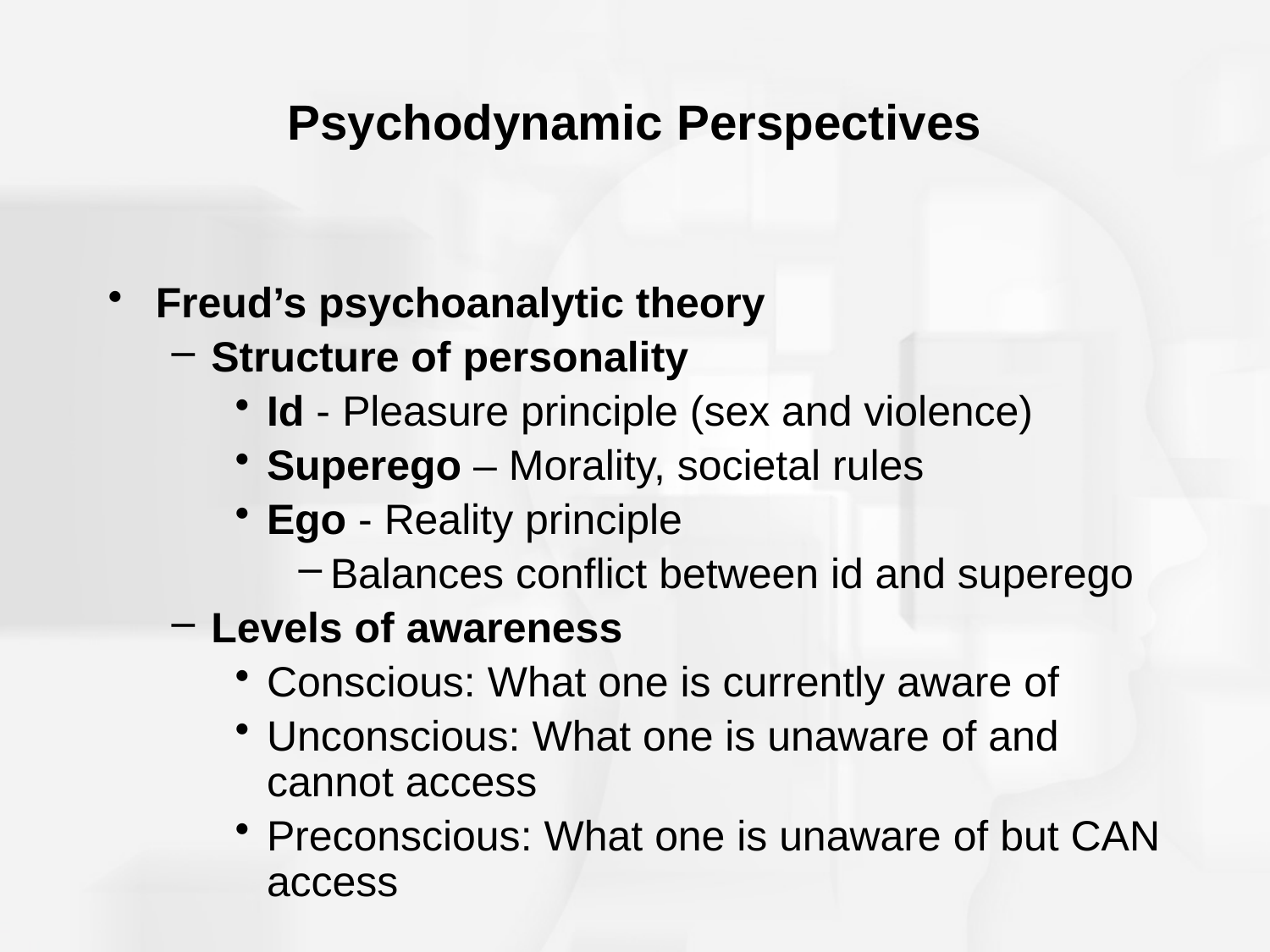

# Psychodynamic Perspectives
Freud’s psychoanalytic theory
Structure of personality
Id - Pleasure principle (sex and violence)
Superego – Morality, societal rules
Ego - Reality principle
Balances conflict between id and superego
Levels of awareness
Conscious: What one is currently aware of
Unconscious: What one is unaware of and cannot access
Preconscious: What one is unaware of but CAN access